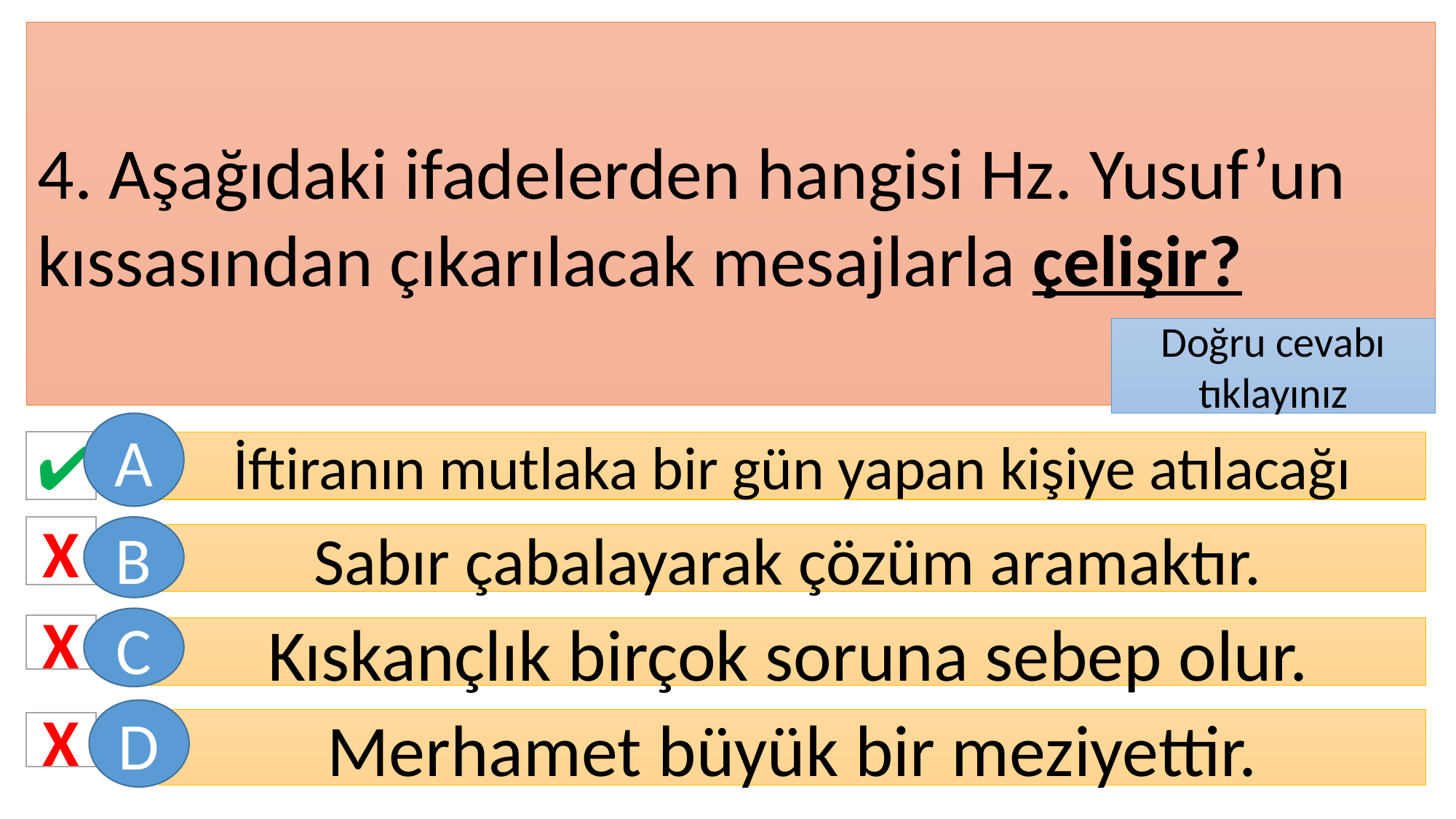

4. Aşağıdaki ifadelerden hangisi Hz. Yusuf’un kıssasından çıkarılacak mesajlarla çelişir?
Doğru cevabı tıklayınız
A
✔
İftiranın mutlaka bir gün yapan kişiye atılacağı
B
X
Sabır çabalayarak çözüm aramaktır.
C
X
Kıskançlık birçok soruna sebep olur.
D
Merhamet büyük bir meziyettir.
X